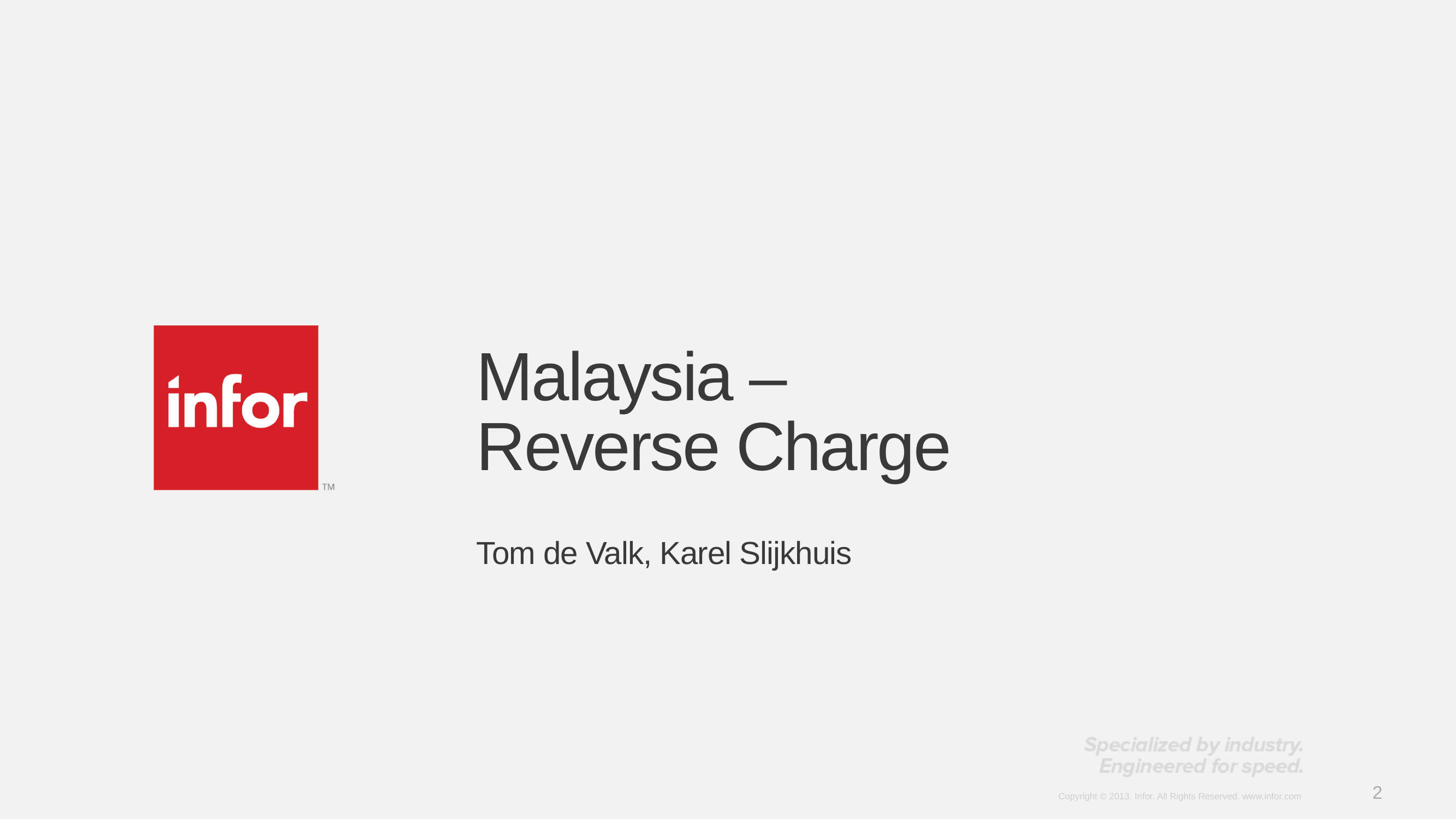

# Malaysia – Reverse Charge
Tom de Valk, Karel Slijkhuis